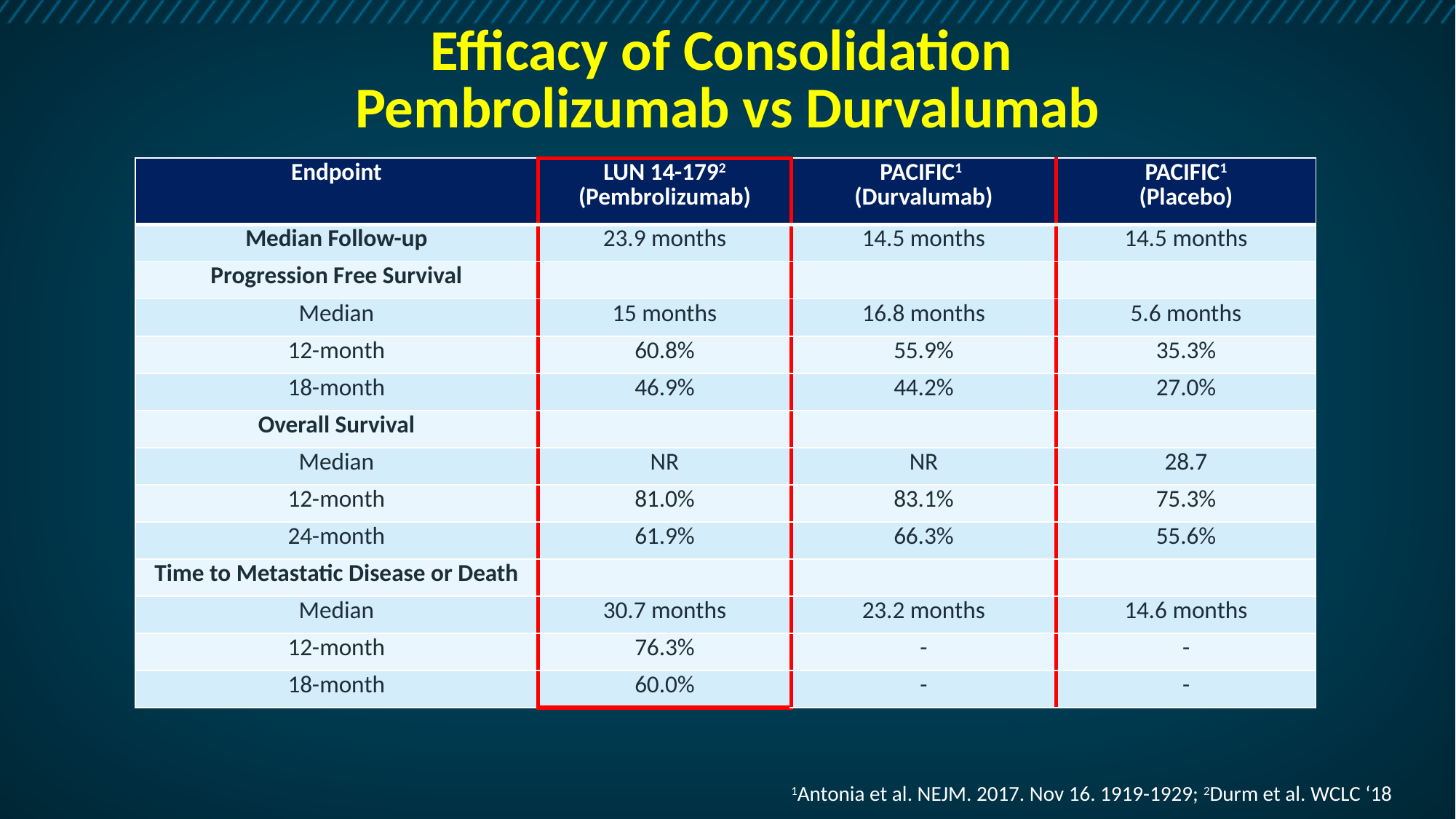

# Efficacy of Consolidation Pembrolizumab vs Durvalumab
| Endpoint | LUN 14-1792 (Pembrolizumab) | PACIFIC1 (Durvalumab) | PACIFIC1 (Placebo) |
| --- | --- | --- | --- |
| Median Follow-up | 23.9 months | 14.5 months | 14.5 months |
| Progression Free Survival |  |  |  |
| Median | 15 months | 16.8 months | 5.6 months |
| 12-month | 60.8% | 55.9% | 35.3% |
| 18-month | 46.9% | 44.2% | 27.0% |
| Overall Survival |  |  |  |
| Median | NR | NR | 28.7 |
| 12-month | 81.0% | 83.1% | 75.3% |
| 24-month | 61.9% | 66.3% | 55.6% |
| Time to Metastatic Disease or Death |  |  |  |
| Median | 30.7 months | 23.2 months | 14.6 months |
| 12-month | 76.3% | - | - |
| 18-month | 60.0% | - | - |
1Antonia et al. NEJM. 2017. Nov 16. 1919-1929; 2Durm et al. WCLC ‘18